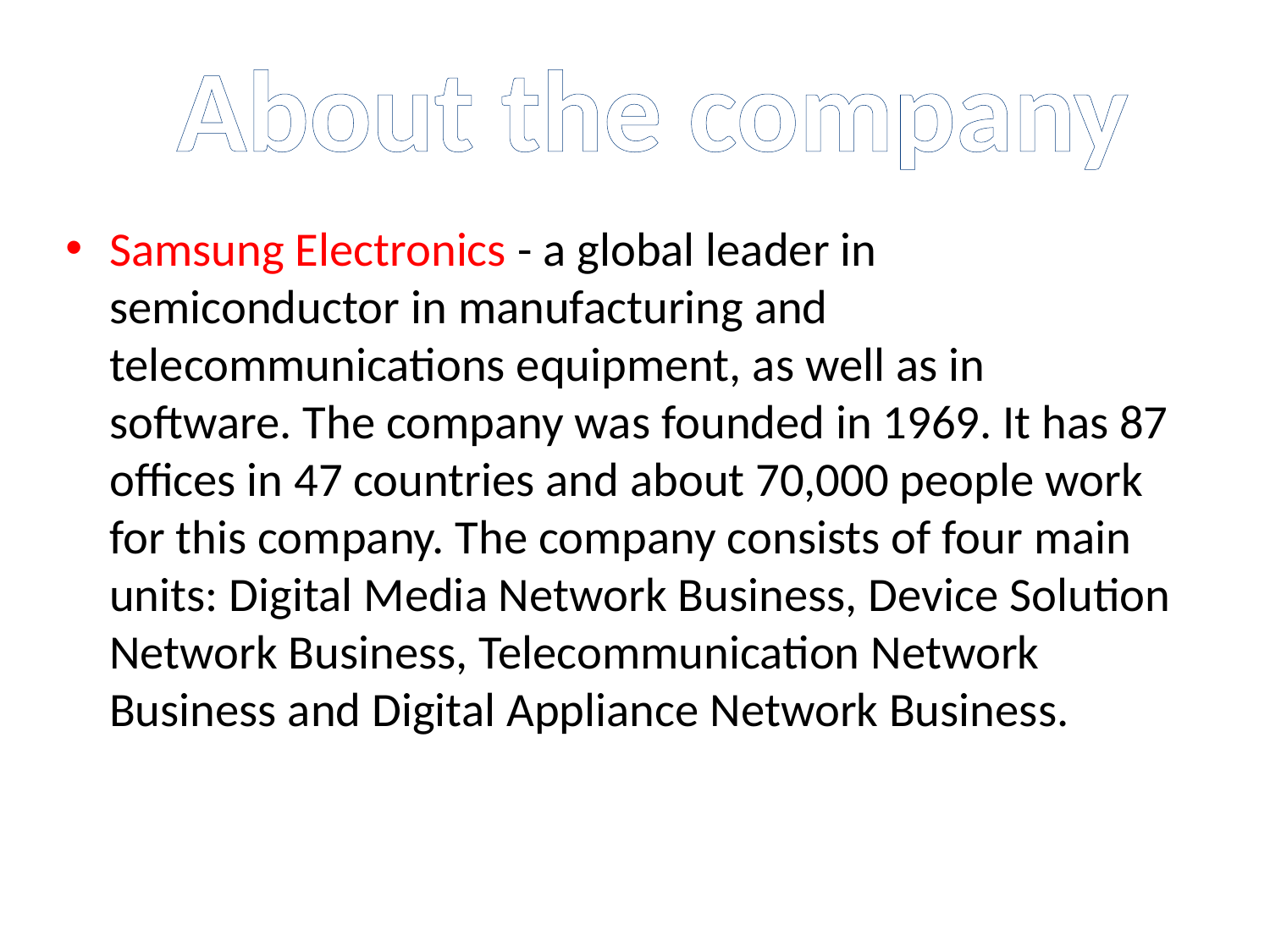

# About the company
Samsung Electronics - a global leader in semiconductor in manufacturing and telecommunications equipment, as well as in software. The company was founded in 1969. It has 87 offices in 47 countries and about 70,000 people work for this company. The company consists of four main units: Digital Media Network Business, Device Solution Network Business, Telecommunication Network Business and Digital Appliance Network Business.